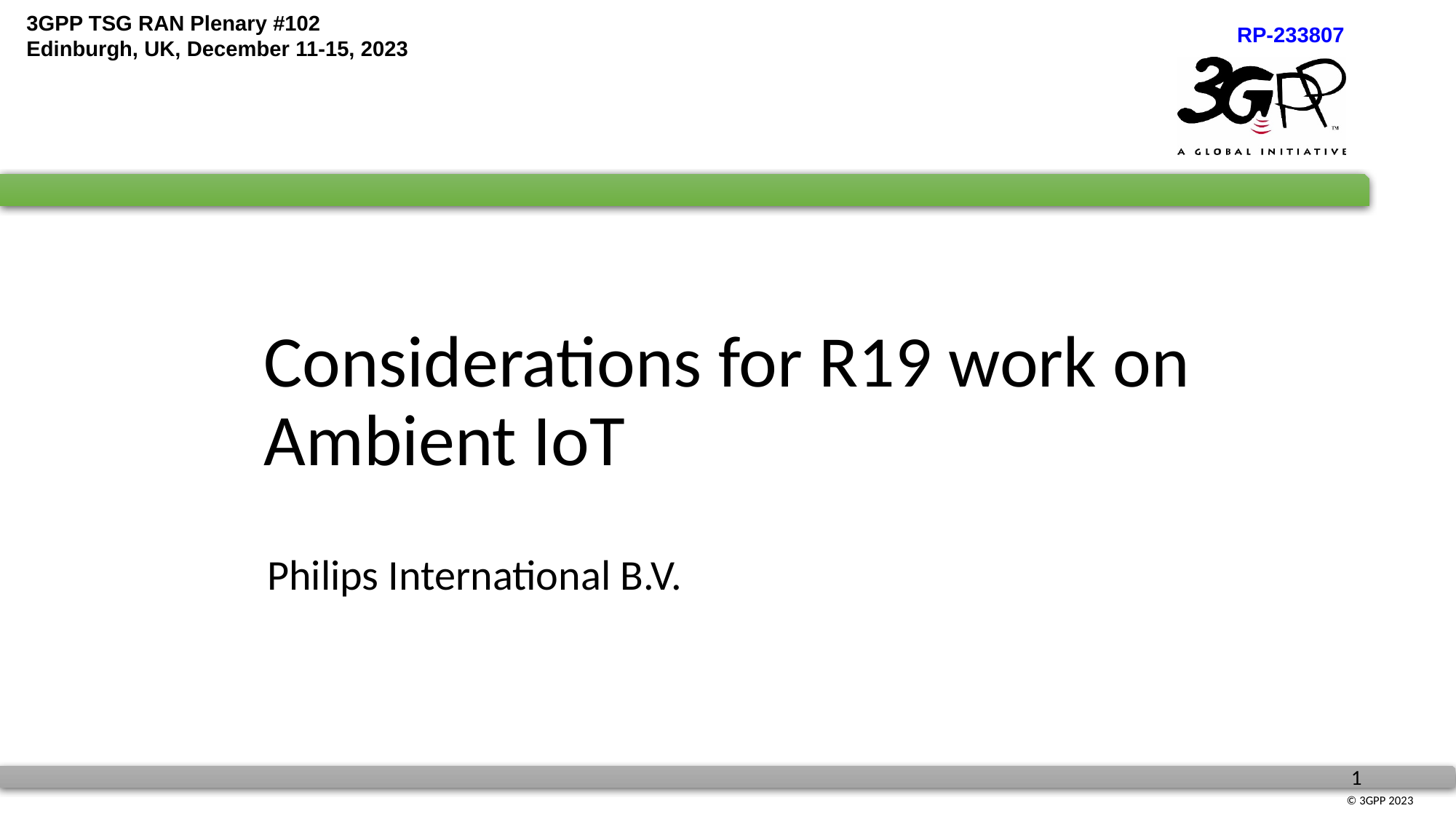

# Considerations for R19 work on Ambient IoT
Philips International B.V.